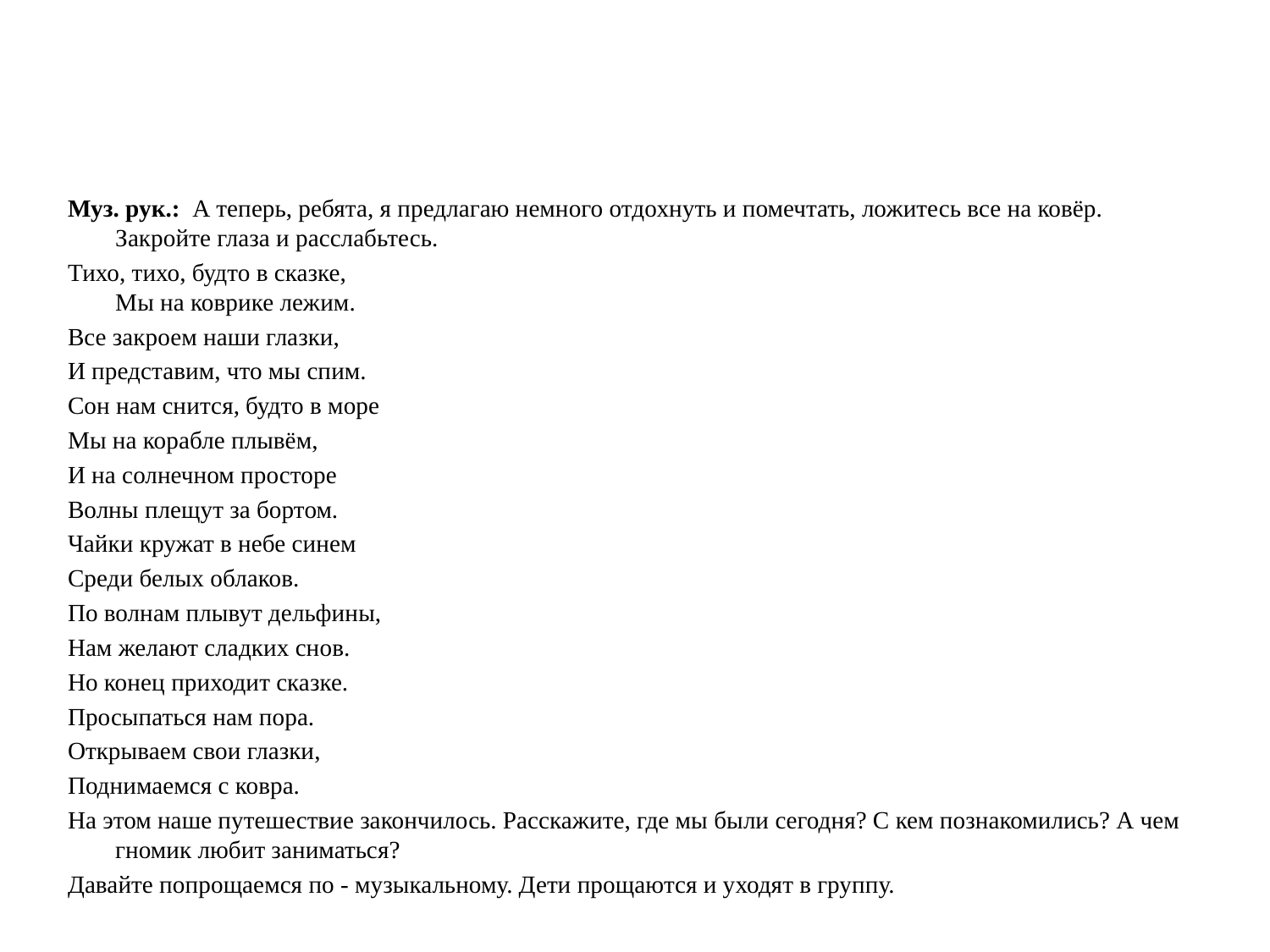

#
Муз. рук.:  А теперь, ребята, я предлагаю немного отдохнуть и помечтать, ложитесь все на ковёр. Закройте глаза и расслабьтесь.
Тихо, тихо, будто в сказке,
Мы на коврике лежим.
Все закроем наши глазки,
И представим, что мы спим.
Сон нам снится, будто в море
Мы на корабле плывём,
И на солнечном просторе
Волны плещут за бортом.
Чайки кружат в небе синем
Среди белых облаков.
По волнам плывут дельфины,
Нам желают сладких снов.
Но конец приходит сказке.
Просыпаться нам пора.
Открываем свои глазки,
Поднимаемся с ковра.
На этом наше путешествие закончилось. Расскажите, где мы были сегодня? С кем познакомились? А чем гномик любит заниматься?
Давайте попрощаемся по - музыкальному. Дети прощаются и уходят в группу.